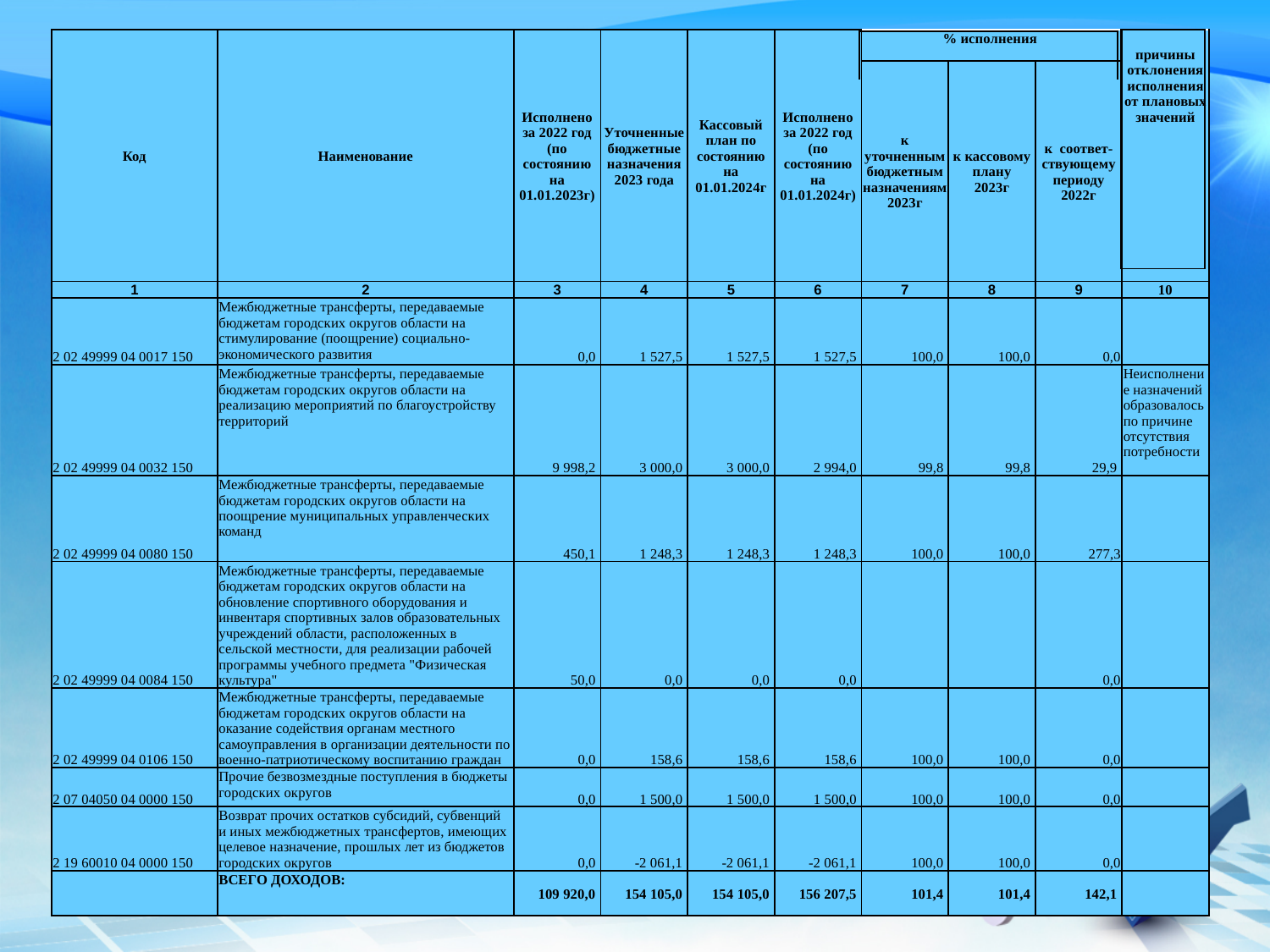

|  |
| --- |
| Код | Наименование | Исполнено за 2022 год (по состоянию на 01.01.2023г) | Уточненные бюджетные назначения 2023 года | Кассовый план по состоянию на 01.01.2024г | Исполнено за 2022 год (по состоянию на 01.01.2024г) | % исполнения |  |  | причины отклонения исполнения от плановых значений |
| --- | --- | --- | --- | --- | --- | --- | --- | --- | --- |
|  |  |  |  |  |  | к уточненным бюджетным назначениям 2023г | к кассовому плану 2023г | к соответ-ствующему периоду 2022г |  |
| 1 | 2 | 3 | 4 | 5 | 6 | 7 | 8 | 9 | 10 |
| 2 02 49999 04 0017 150 | Межбюджетные трансферты, передаваемые бюджетам городских округов области на стимулирование (поощрение) социально-экономического развития | 0,0 | 1 527,5 | 1 527,5 | 1 527,5 | 100,0 | 100,0 | 0,0 |  |
| 2 02 49999 04 0032 150 | Межбюджетные трансферты, передаваемые бюджетам городских округов области на реализацию мероприятий по благоустройству территорий | 9 998,2 | 3 000,0 | 3 000,0 | 2 994,0 | 99,8 | 99,8 | 29,9 | Неисполнение назначений образовалось по причине отсутствия потребности |
| 2 02 49999 04 0080 150 | Межбюджетные трансферты, передаваемые бюджетам городских округов области на поощрение муниципальных управленческих команд | 450,1 | 1 248,3 | 1 248,3 | 1 248,3 | 100,0 | 100,0 | 277,3 |  |
| 2 02 49999 04 0084 150 | Межбюджетные трансферты, передаваемые бюджетам городских округов области на обновление спортивного оборудования и инвентаря спортивных залов образовательных учреждений области, расположенных в сельской местности, для реализации рабочей программы учебного предмета "Физическая культура" | 50,0 | 0,0 | 0,0 | 0,0 |  |  | 0,0 |  |
| 2 02 49999 04 0106 150 | Межбюджетные трансферты, передаваемые бюджетам городских округов области на оказание содействия органам местного самоуправления в организации деятельности по военно-патриотическому воспитанию граждан | 0,0 | 158,6 | 158,6 | 158,6 | 100,0 | 100,0 | 0,0 |  |
| 2 07 04050 04 0000 150 | Прочие безвозмездные поступления в бюджеты городских округов | 0,0 | 1 500,0 | 1 500,0 | 1 500,0 | 100,0 | 100,0 | 0,0 |  |
| 2 19 60010 04 0000 150 | Возврат прочих остатков субсидий, субвенций и иных межбюджетных трансфертов, имеющих целевое назначение, прошлых лет из бюджетов городских округов | 0,0 | -2 061,1 | -2 061,1 | -2 061,1 | 100,0 | 100,0 | 0,0 |  |
|  | ВСЕГО ДОХОДОВ: | 109 920,0 | 154 105,0 | 154 105,0 | 156 207,5 | 101,4 | 101,4 | 142,1 |  |
|  |
| --- |